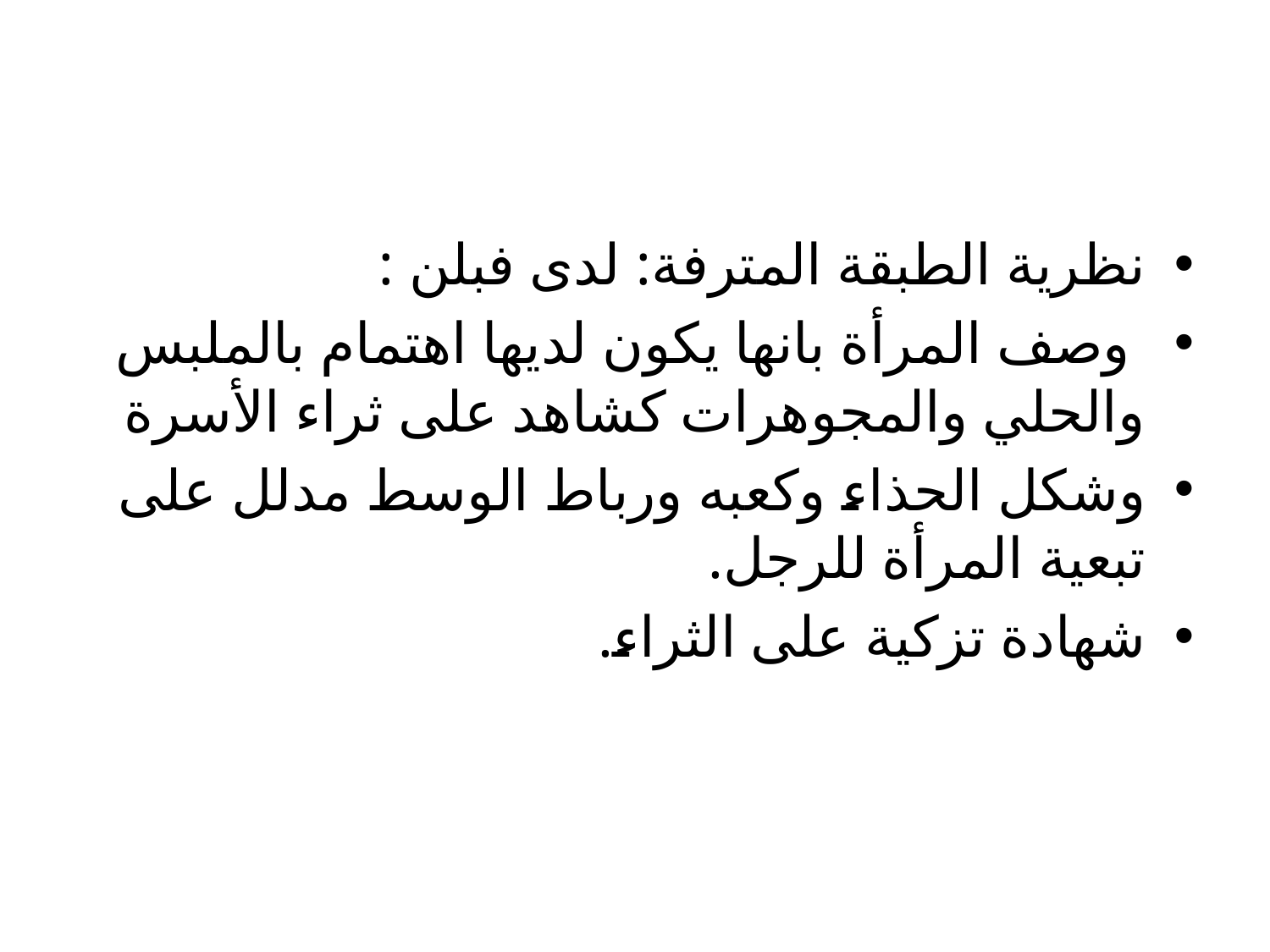

#
نظرية الطبقة المترفة: لدى فبلن :
 وصف المرأة بانها يكون لديها اهتمام بالملبس والحلي والمجوهرات كشاهد على ثراء الأسرة
وشكل الحذاء وكعبه ورباط الوسط مدلل على تبعية المرأة للرجل.
شهادة تزكية على الثراء.